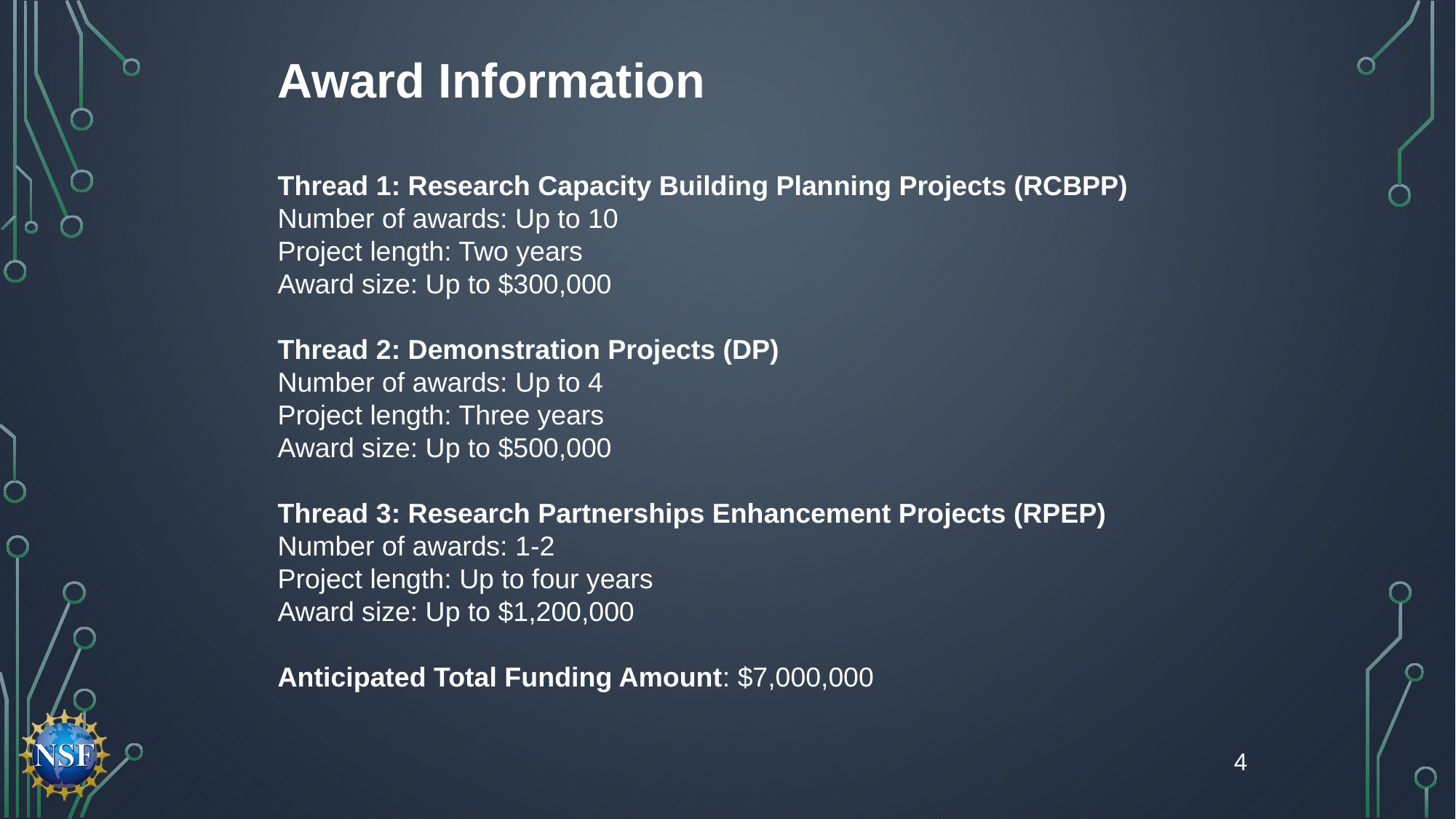

Award Information
Thread 1: Research Capacity Building Planning Projects (RCBPP)
Number of awards: Up to 10
Project length: Two years
Award size: Up to $300,000

Thread 2: Demonstration Projects (DP)
Number of awards: Up to 4
Project length: Three years
Award size: Up to $500,000

Thread 3: Research Partnerships Enhancement Projects (RPEP)
Number of awards: 1-2
Project length: Up to four years
Award size: Up to $1,200,000

Anticipated Total Funding Amount: $7,000,000
4